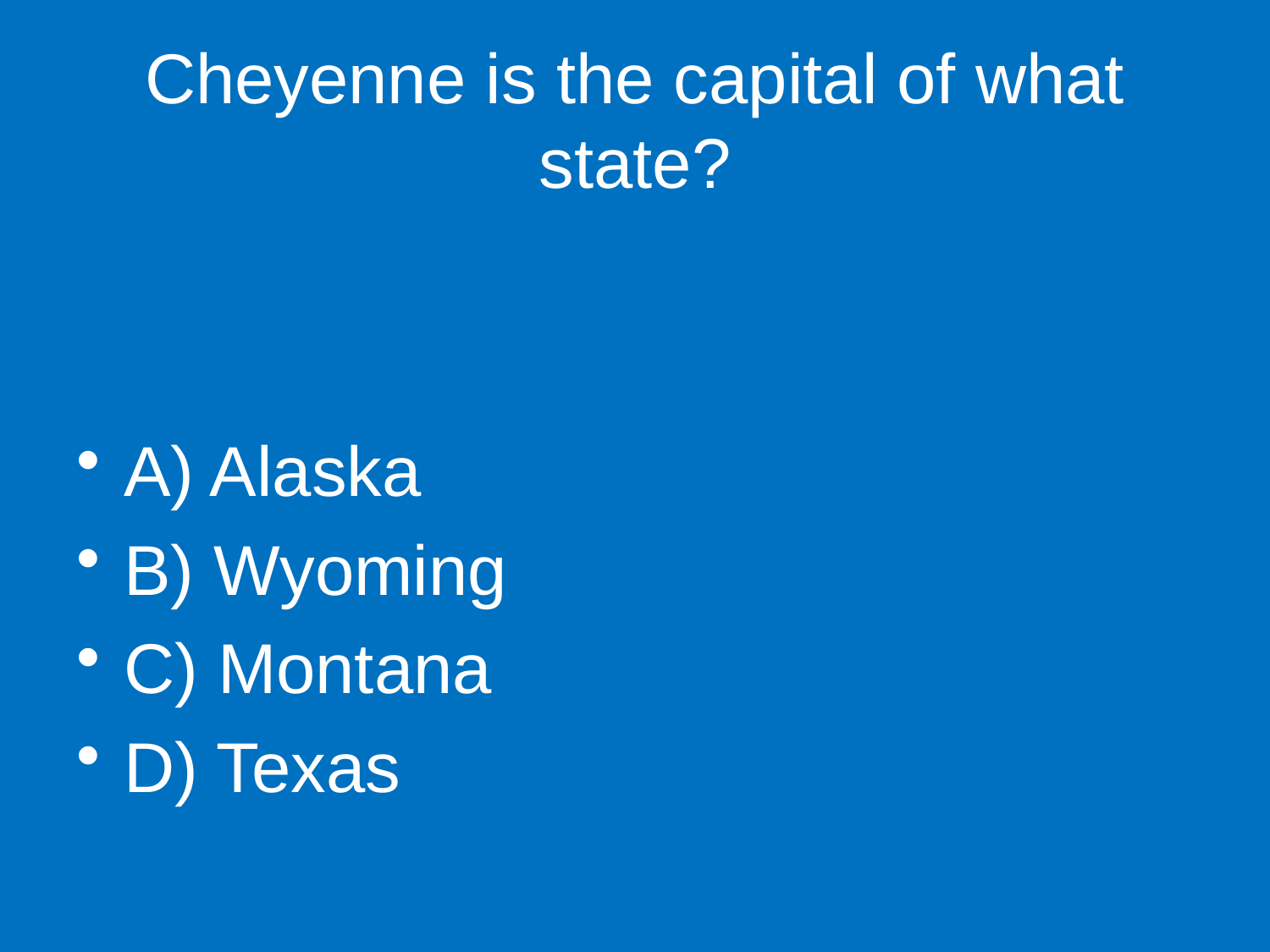

# Cheyenne is the capital of what state?

A) Alaska
B) Wyoming
C) Montana
D) Texas